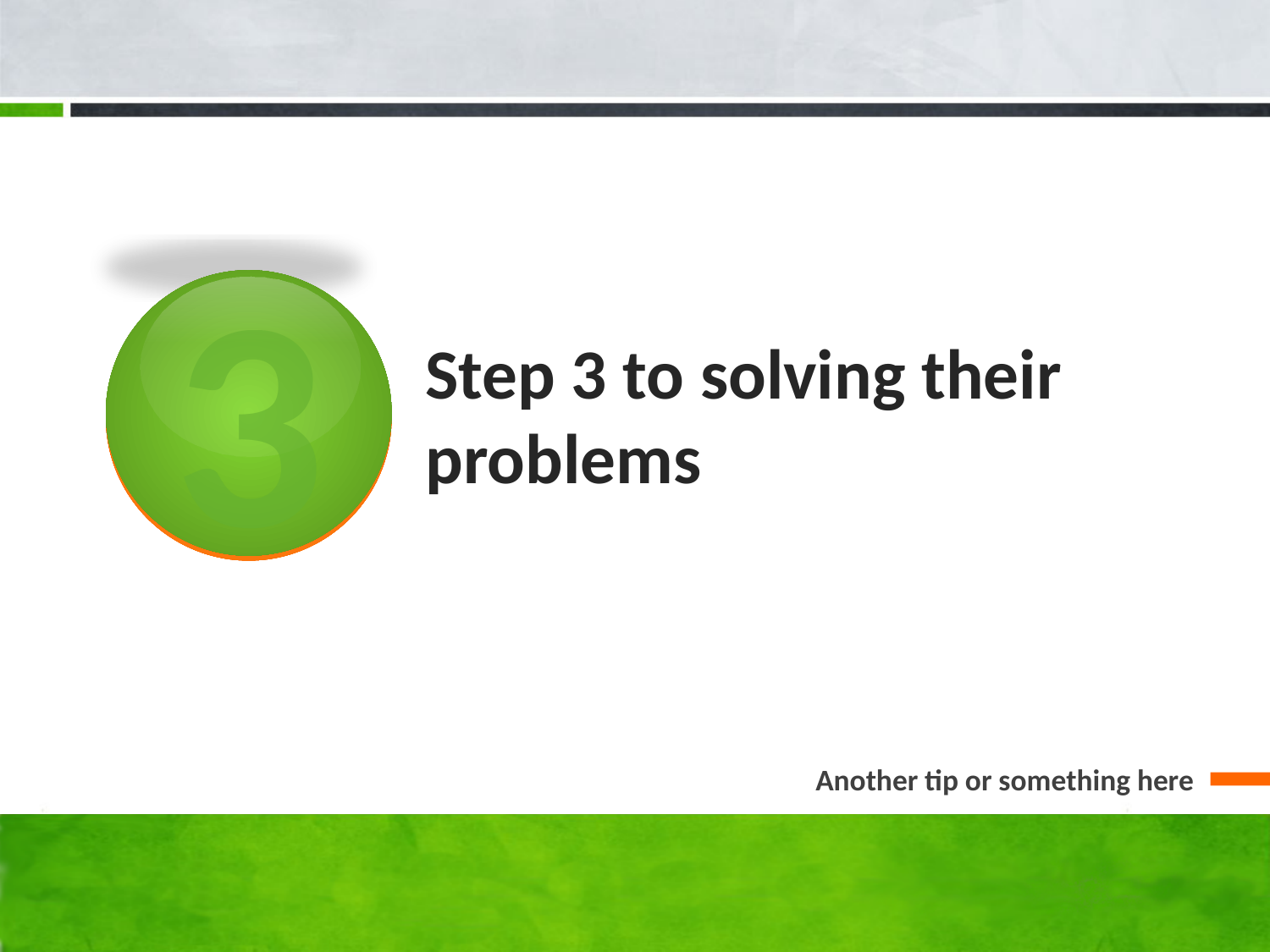

3

# Step 3 to solving their problems
Another tip or something here